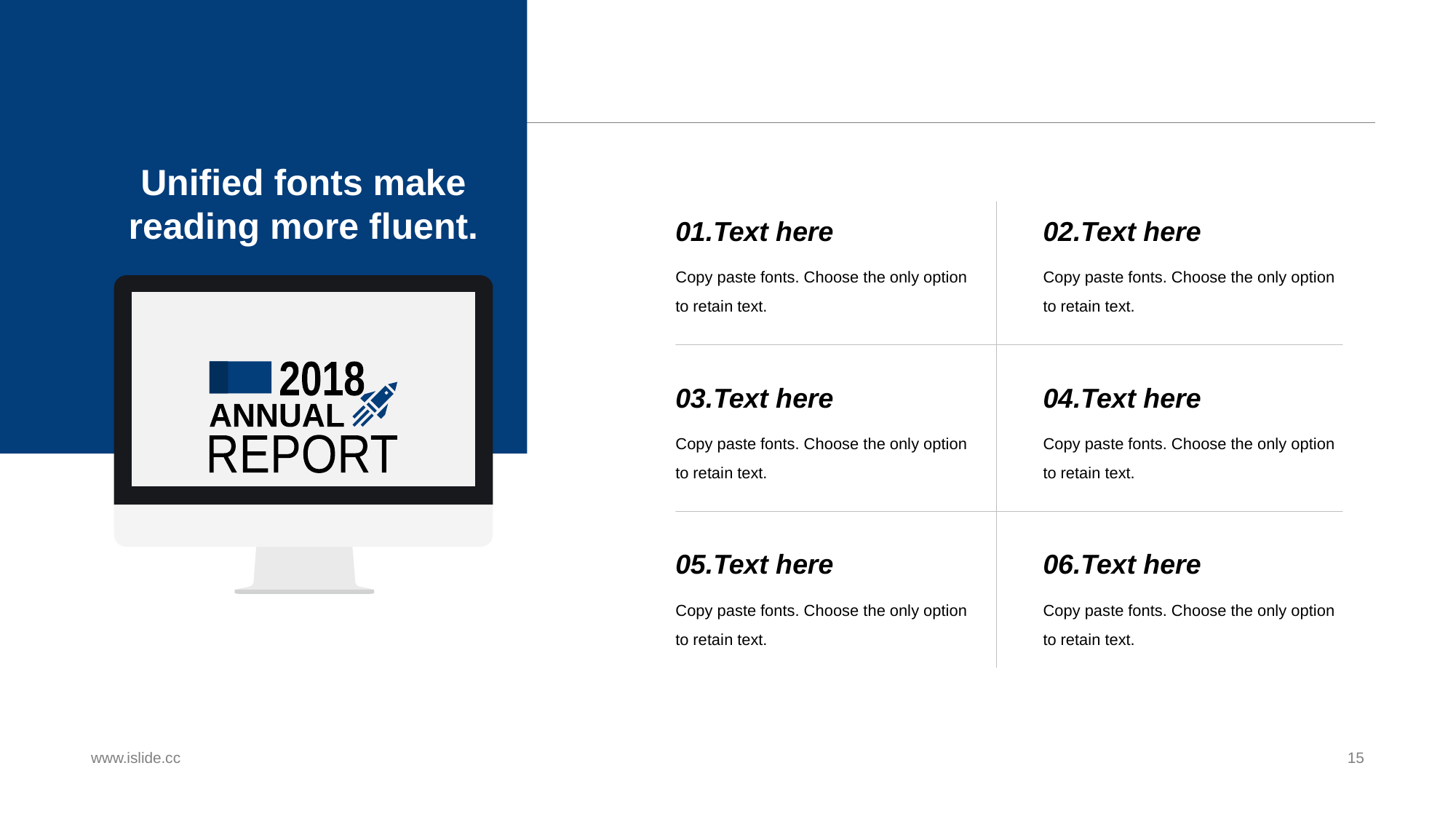

Unified fonts make
reading more fluent.

2018
ANNUAL
REPORT

01.Text here
Copy paste fonts. Choose the only option to retain text.
02.Text here
Copy paste fonts. Choose the only option to retain text.
03.Text here
Copy paste fonts. Choose the only option to retain text.
04.Text here
Copy paste fonts. Choose the only option to retain text.
05.Text here
Copy paste fonts. Choose the only option to retain text.
06.Text here
Copy paste fonts. Choose the only option to retain text.
#
www.islide.cc
15